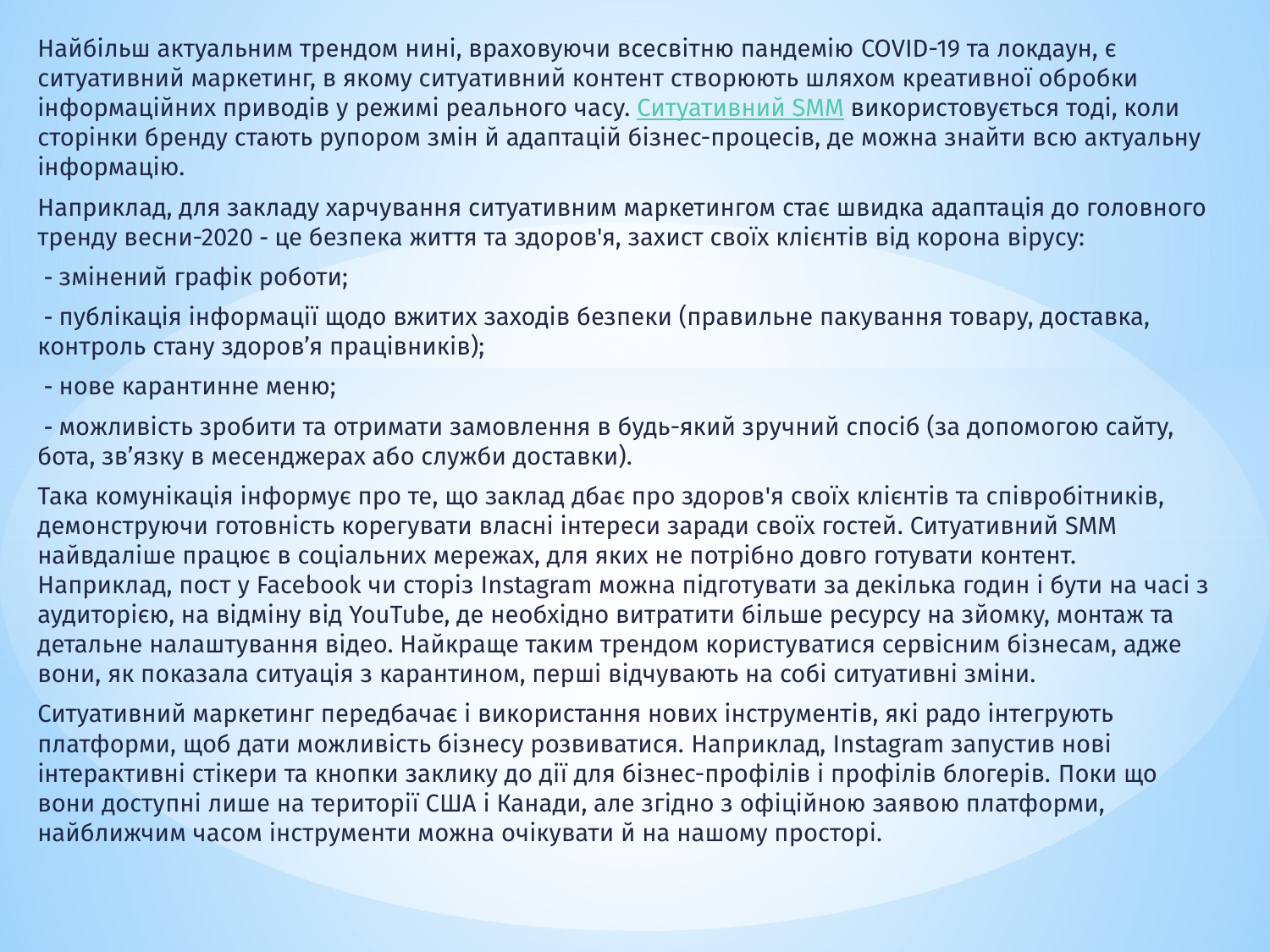

Найбільш актуальним трендом нині, враховуючи всесвітню пандемію COVID-19 та локдаун, є ситуативний маркетинг, в якому ситуативний контент створюють шляхом креативної обробки інформаційних приводів у режимі реального часу. Ситуативний SMM використовується тоді, коли сторінки бренду стають рупором змін й адаптацій бізнес-процесів, де можна знайти всю актуальну інформацію.
Наприклад, для закладу харчування ситуативним маркетингом стає швидка адаптація до головного тренду весни-2020 − це безпека життя та здоров'я, захист своїх клієнтів від корона вірусу:
 − змінений графік роботи;
 − публікація інформації щодо вжитих заходів безпеки (правильне пакування товару, доставка, контроль стану здоров’я працівників);
 − нове карантинне меню;
 − можливість зробити та отримати замовлення в будь-який зручний спосіб (за допомогою сайту, бота, зв’язку в месенджерах або служби доставки).
Така комунікація інформує про те, що заклад дбає про здоров'я своїх клієнтів та співробітників, демонструючи готовність корегувати власні інтереси заради своїх гостей. Ситуативний SMM найвдаліше працює в соціальних мережах, для яких не потрібно довго готувати контент. Наприклад, пост у Facebook чи сторіз Instagram можна підготувати за декілька годин і бути на часі з аудиторією, на відміну від YouTube, де необхідно витратити більше ресурсу на зйомку, монтаж та детальне налаштування відео. Найкраще таким трендом користуватися сервісним бізнесам, адже вони, як показала ситуація з карантином, перші відчувають на собі ситуативні зміни.
Ситуативний маркетинг передбачає і використання нових інструментів, які радо інтегрують платформи, щоб дати можливість бізнесу розвиватися. Наприклад, Instagram запустив нові інтерактивні стікери та кнопки заклику до дії для бізнес-профілів і профілів блогерів. Поки що вони доступні лише на території США і Канади, але згідно з офіційною заявою платформи, найближчим часом інструменти можна очікувати й на нашому просторі.